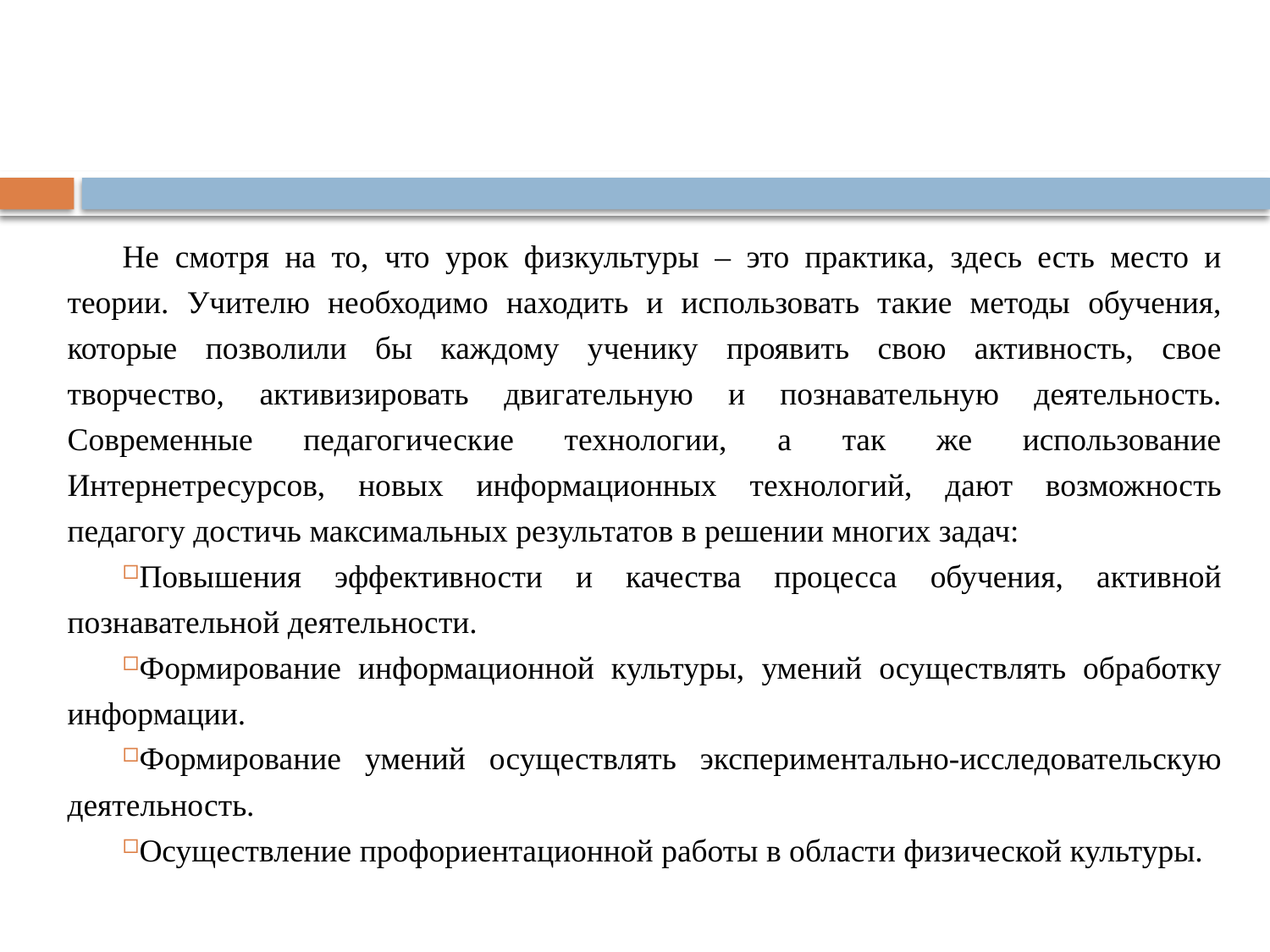

#
Не смотря на то, что урок физкультуры – это практика, здесь есть место и теории. Учителю необходимо находить и использовать такие методы обучения, которые позволили бы каждому ученику проявить свою активность, свое творчество, активизировать двигательную и познавательную деятельность. Современные педагогические технологии, а так же использование Интернетресурсов, новых информационных технологий, дают возможность педагогу достичь максимальных результатов в решении многих задач:
Повышения эффективности и качества процесса обучения, активной познавательной деятельности.
Формирование информационной культуры, умений осуществлять обработку информации.
Формирование умений осуществлять экспериментально-исследовательскую деятельность.
Осуществление профориентационной работы в области физической культуры.